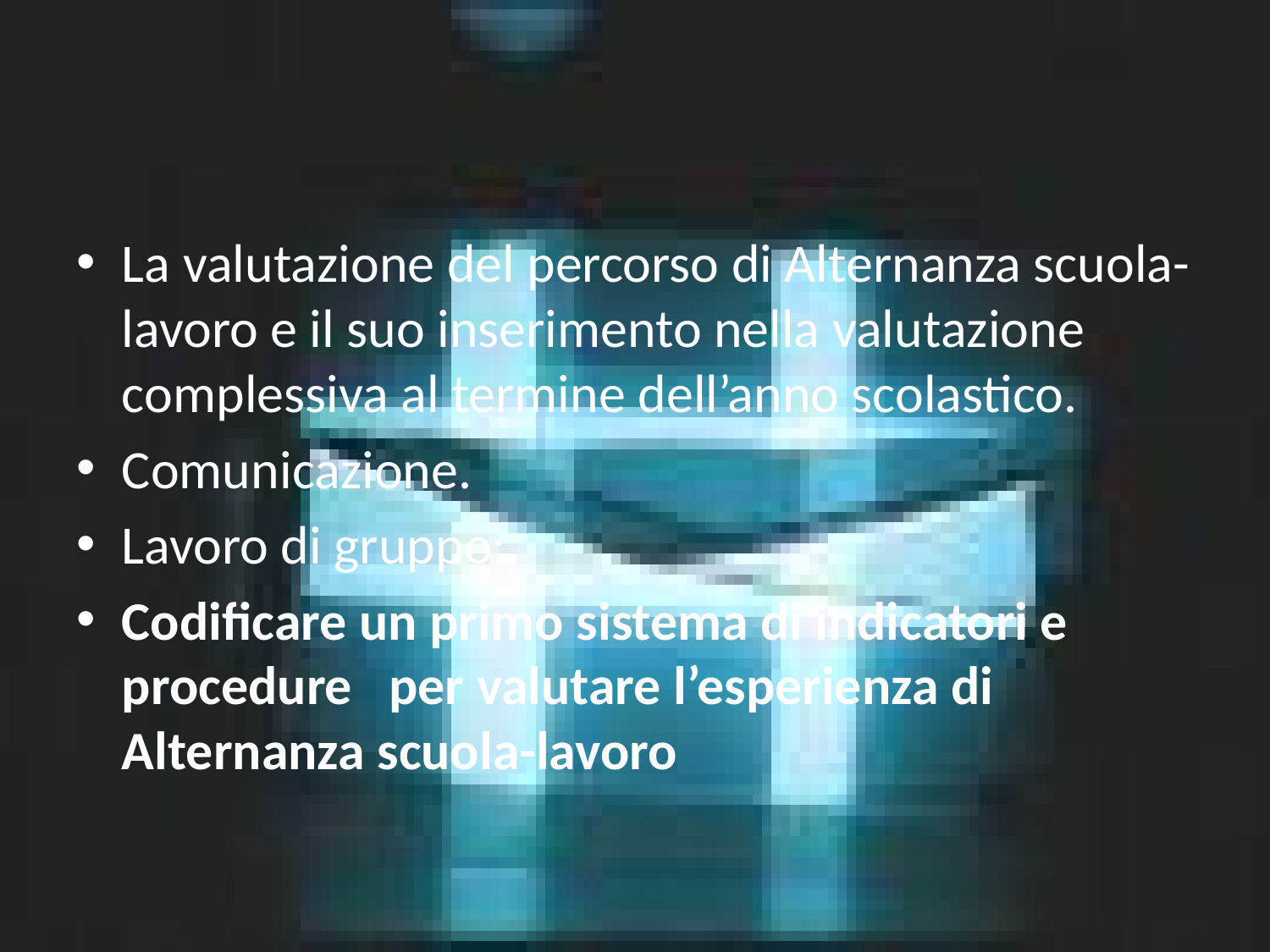

La valutazione del percorso di Alternanza scuola-lavoro e il suo inserimento nella valutazione complessiva al termine dell’anno scolastico.
Comunicazione.
Lavoro di gruppo:
Codificare un primo sistema di indicatori e procedure   per valutare l’esperienza di Alternanza scuola-lavoro